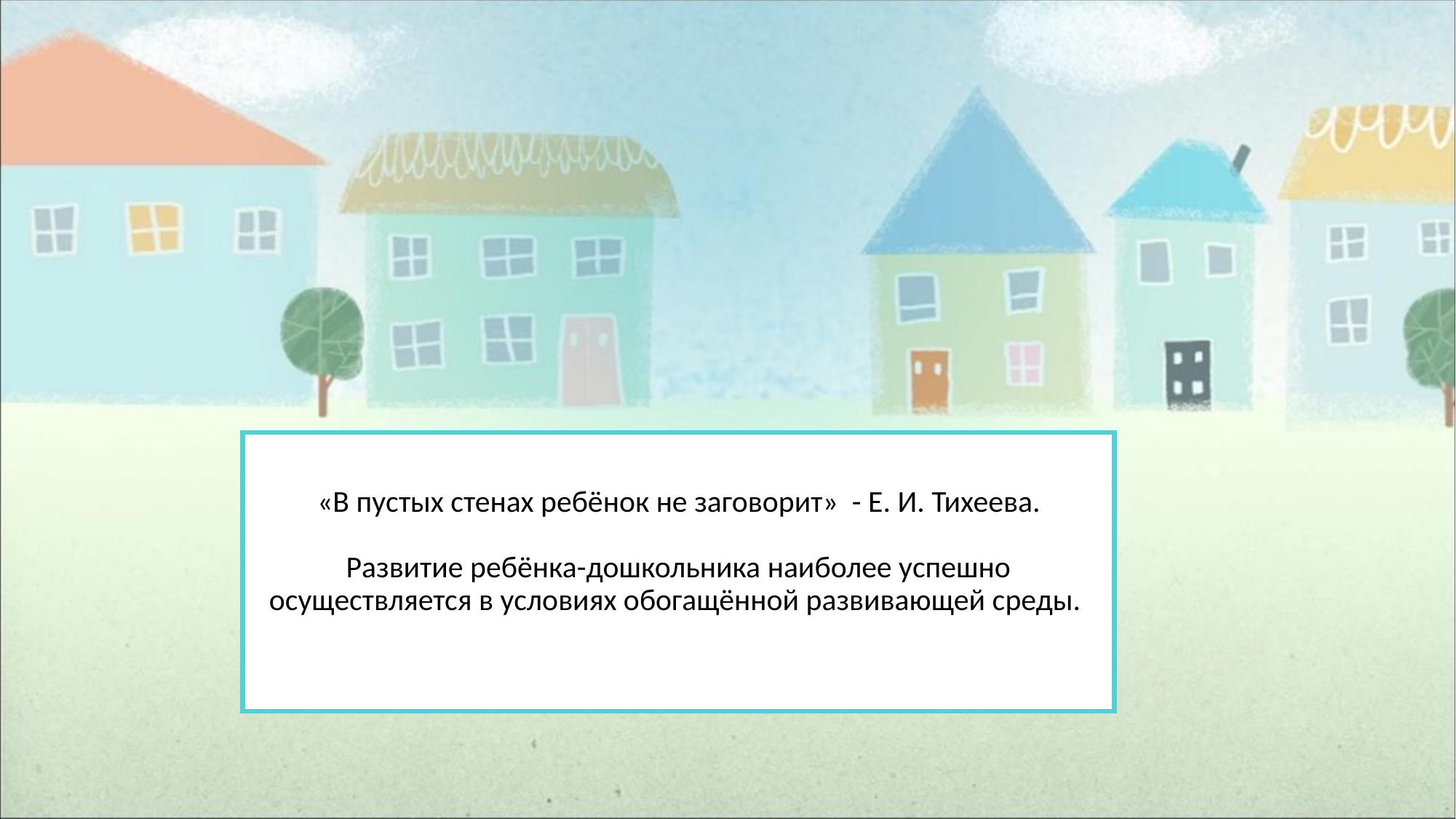

# «В пустых стенах ребёнок не заговорит»  - Е. И. Тихеева. Развитие ребёнка-дошкольника наиболее успешно осуществляется в условиях обогащённой развивающей среды.